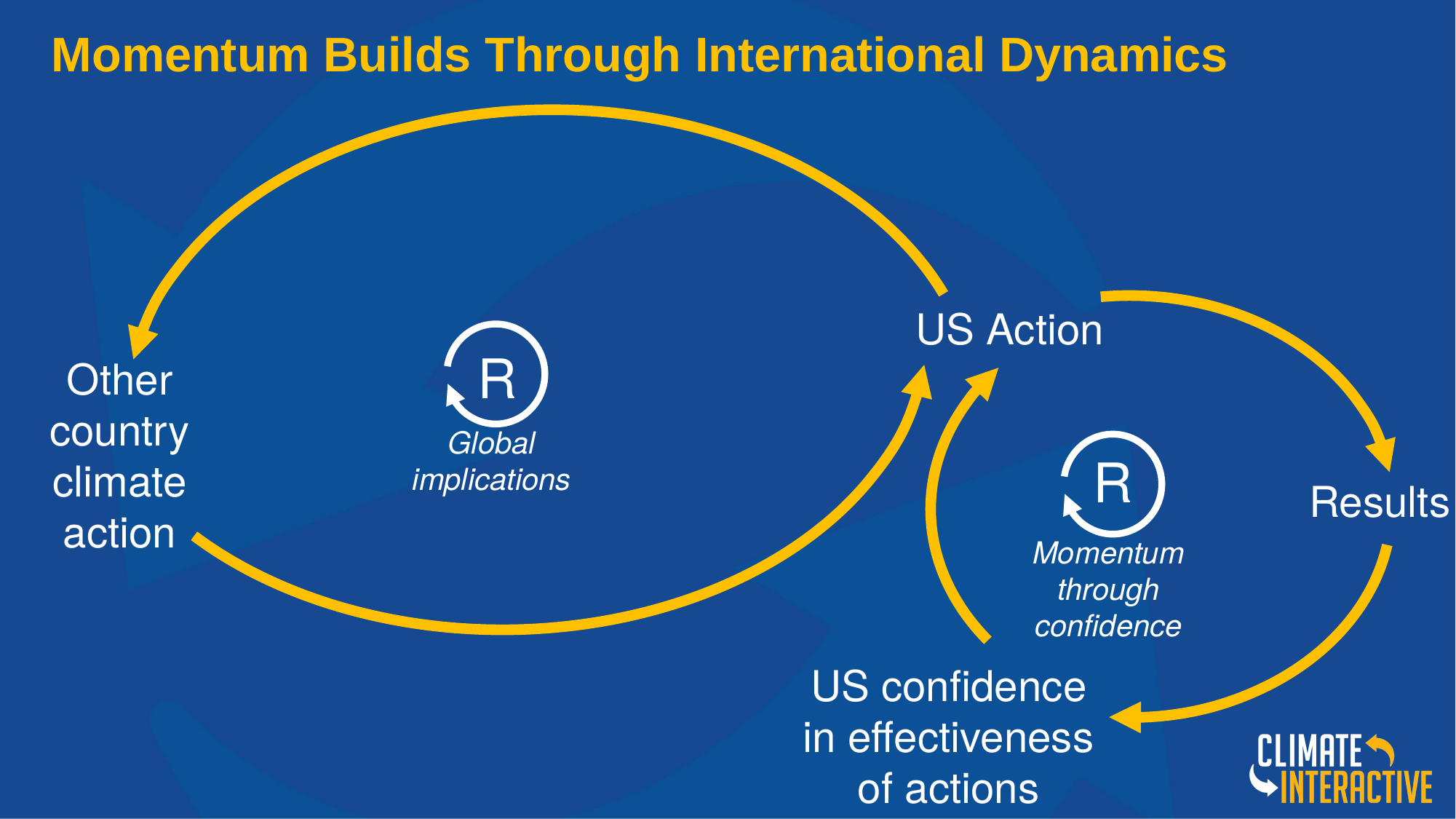

# Momentum Builds Through International Dynamics

US Action

R
Other country climate action
Global implications

R
Results
Momentum through confidence
US confidence in effectiveness of actions